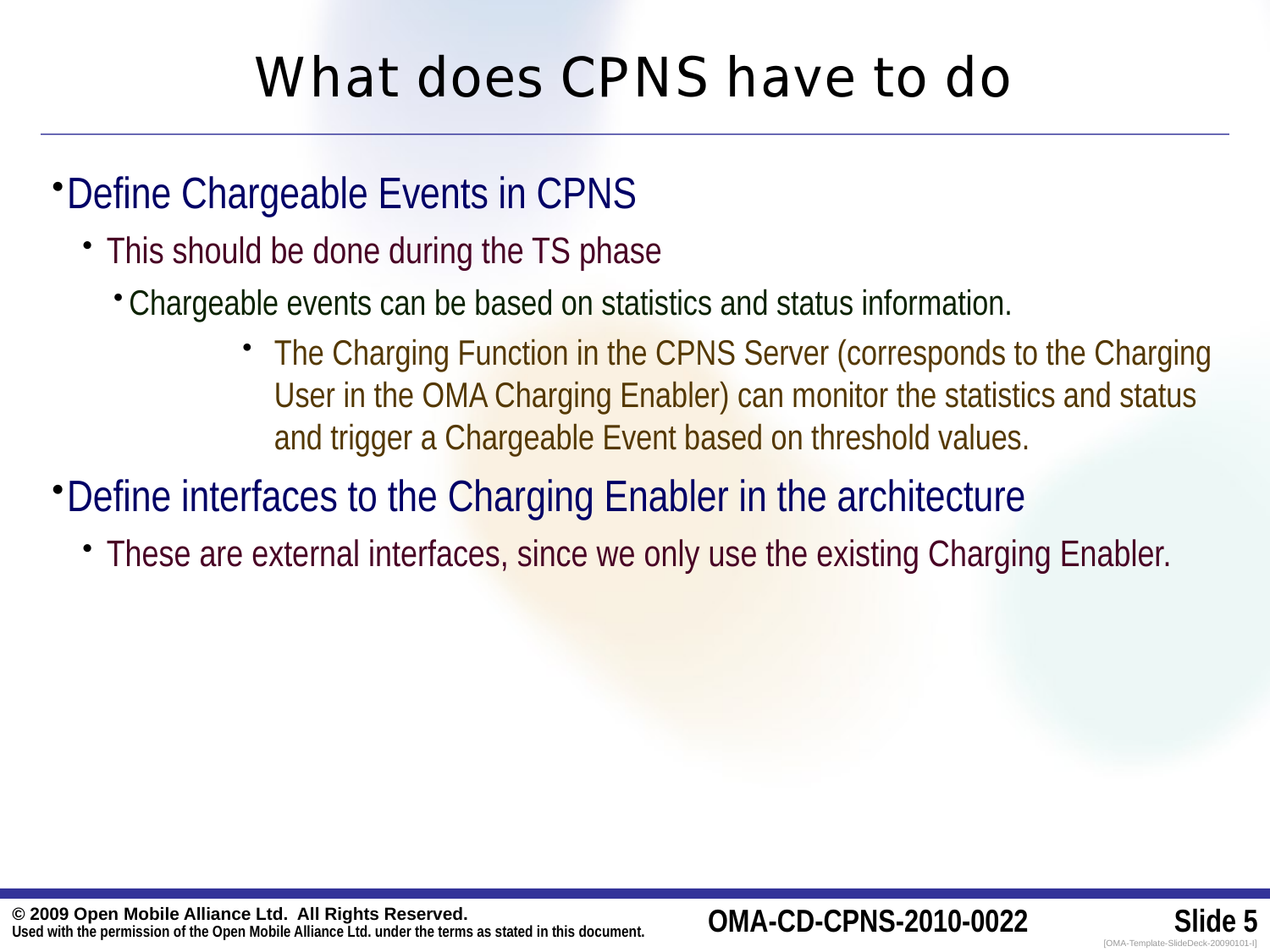

# What does CPNS have to do
Define Chargeable Events in CPNS
 This should be done during the TS phase
Chargeable events can be based on statistics and status information.
The Charging Function in the CPNS Server (corresponds to the Charging User in the OMA Charging Enabler) can monitor the statistics and status and trigger a Chargeable Event based on threshold values.
Define interfaces to the Charging Enabler in the architecture
 These are external interfaces, since we only use the existing Charging Enabler.